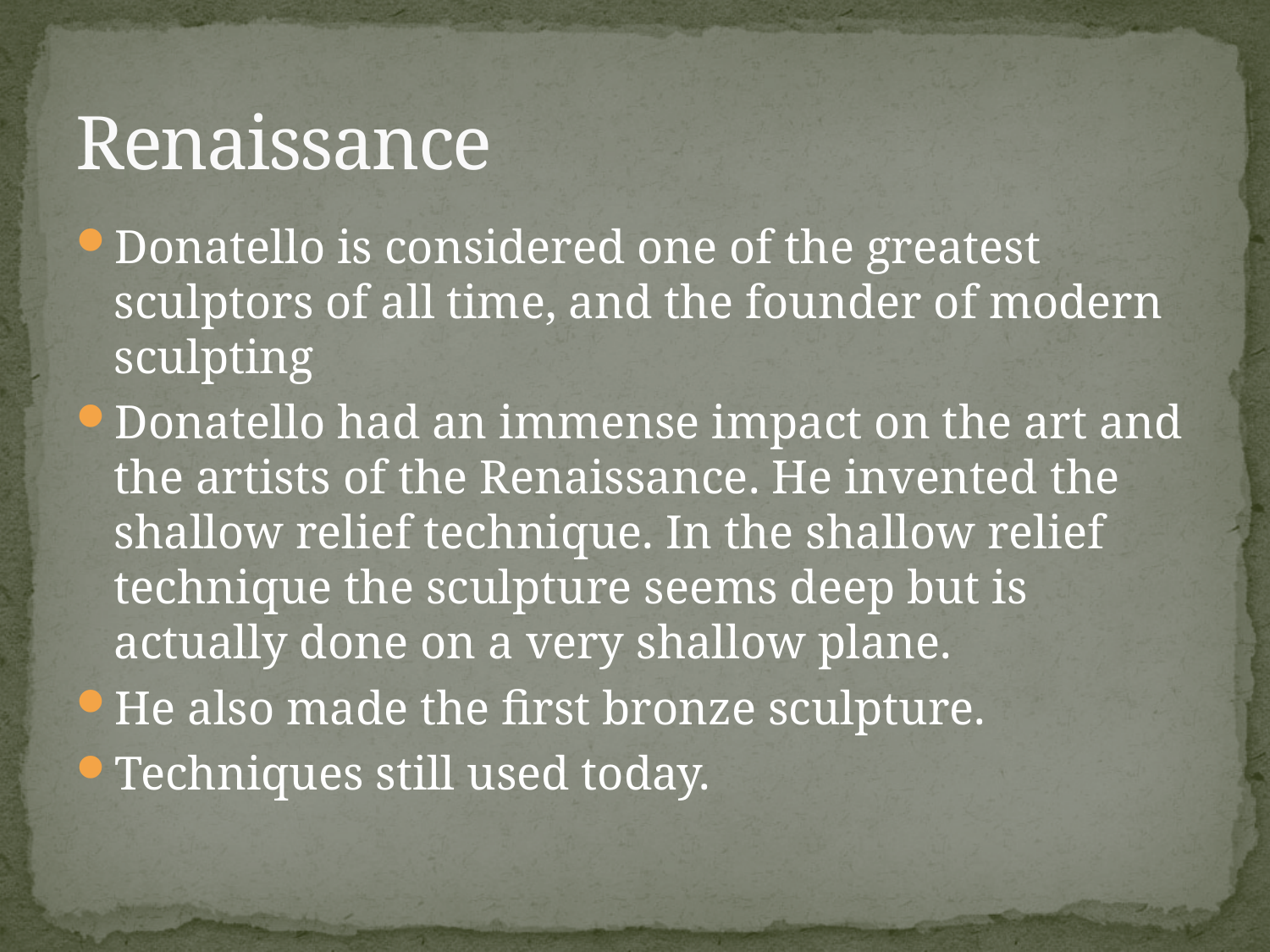

# Renaissance
Donatello is considered one of the greatest sculptors of all time, and the founder of modern sculpting
Donatello had an immense impact on the art and the artists of the Renaissance. He invented the shallow relief technique. In the shallow relief technique the sculpture seems deep but is actually done on a very shallow plane.
He also made the first bronze sculpture.
Techniques still used today.